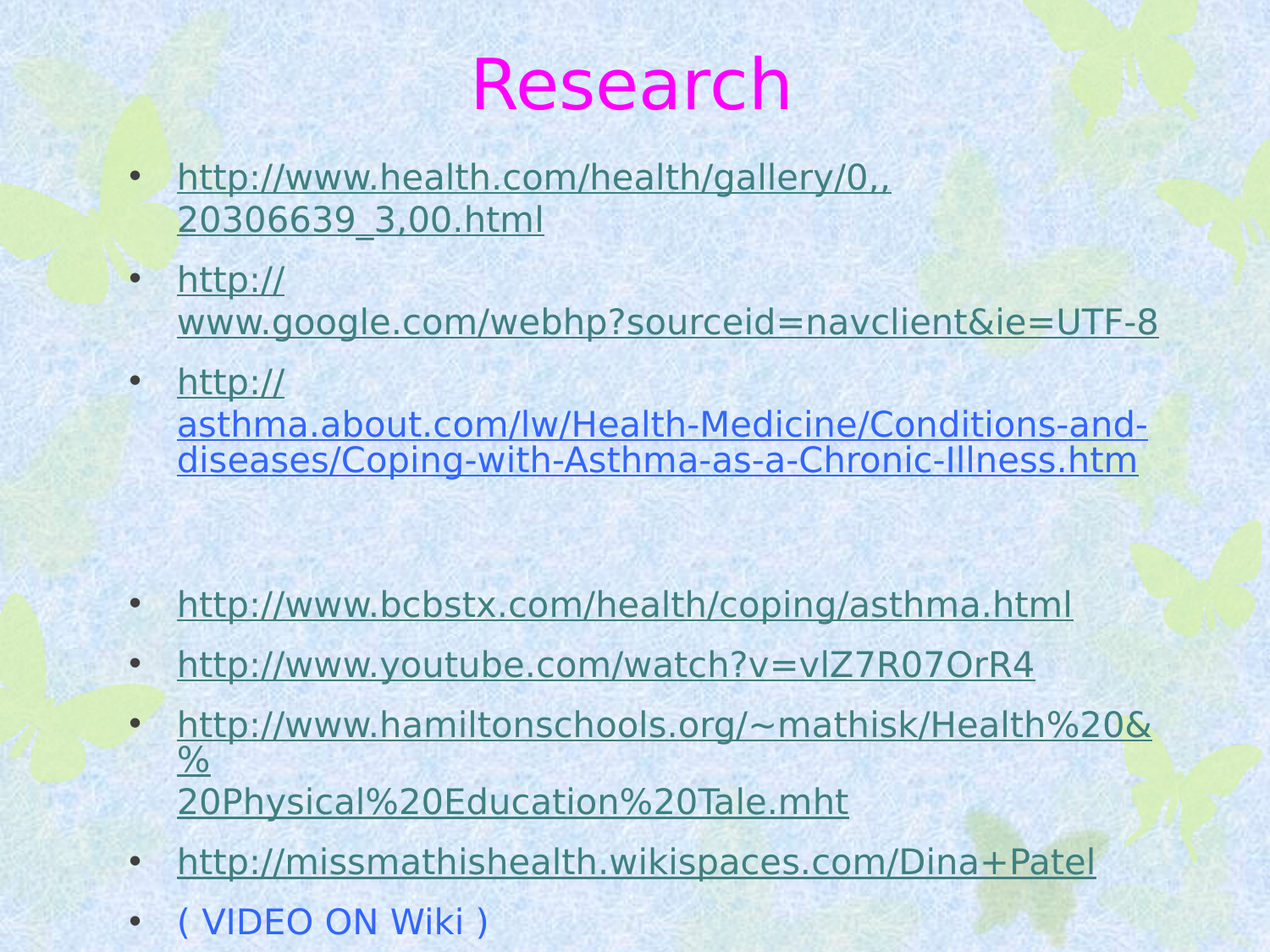

# Research
http://www.health.com/health/gallery/0,,20306639_3,00.html
http://www.google.com/webhp?sourceid=navclient&ie=UTF-8
http://asthma.about.com/lw/Health-Medicine/Conditions-and-diseases/Coping-with-Asthma-as-a-Chronic-Illness.htm
http://www.bcbstx.com/health/coping/asthma.html
http://www.youtube.com/watch?v=vlZ7R07OrR4
http://www.hamiltonschools.org/~mathisk/Health%20&%20Physical%20Education%20Tale.mht
http://missmathishealth.wikispaces.com/Dina+Patel
( VIDEO ON Wiki )